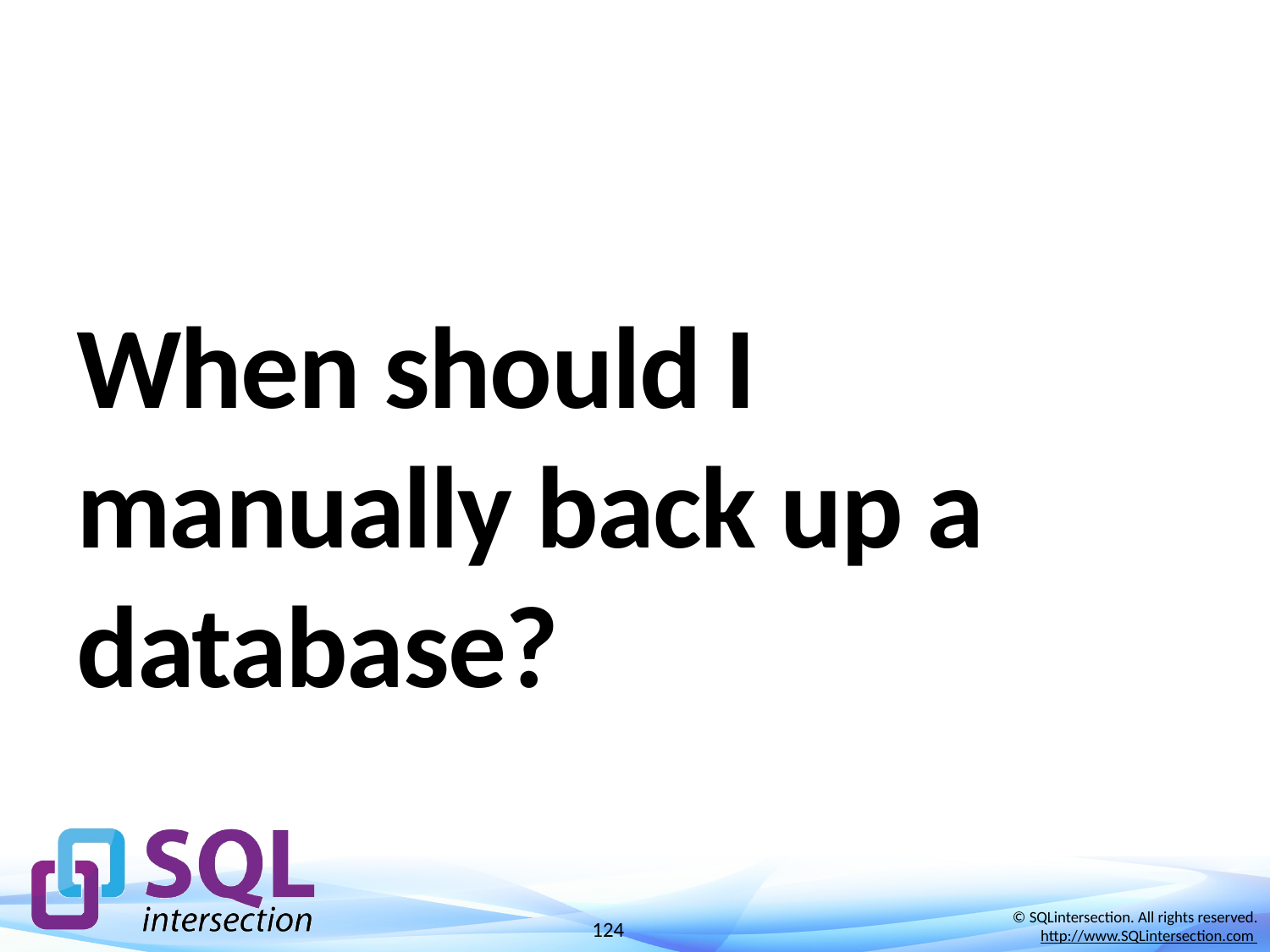

# When should I manually back up a database?